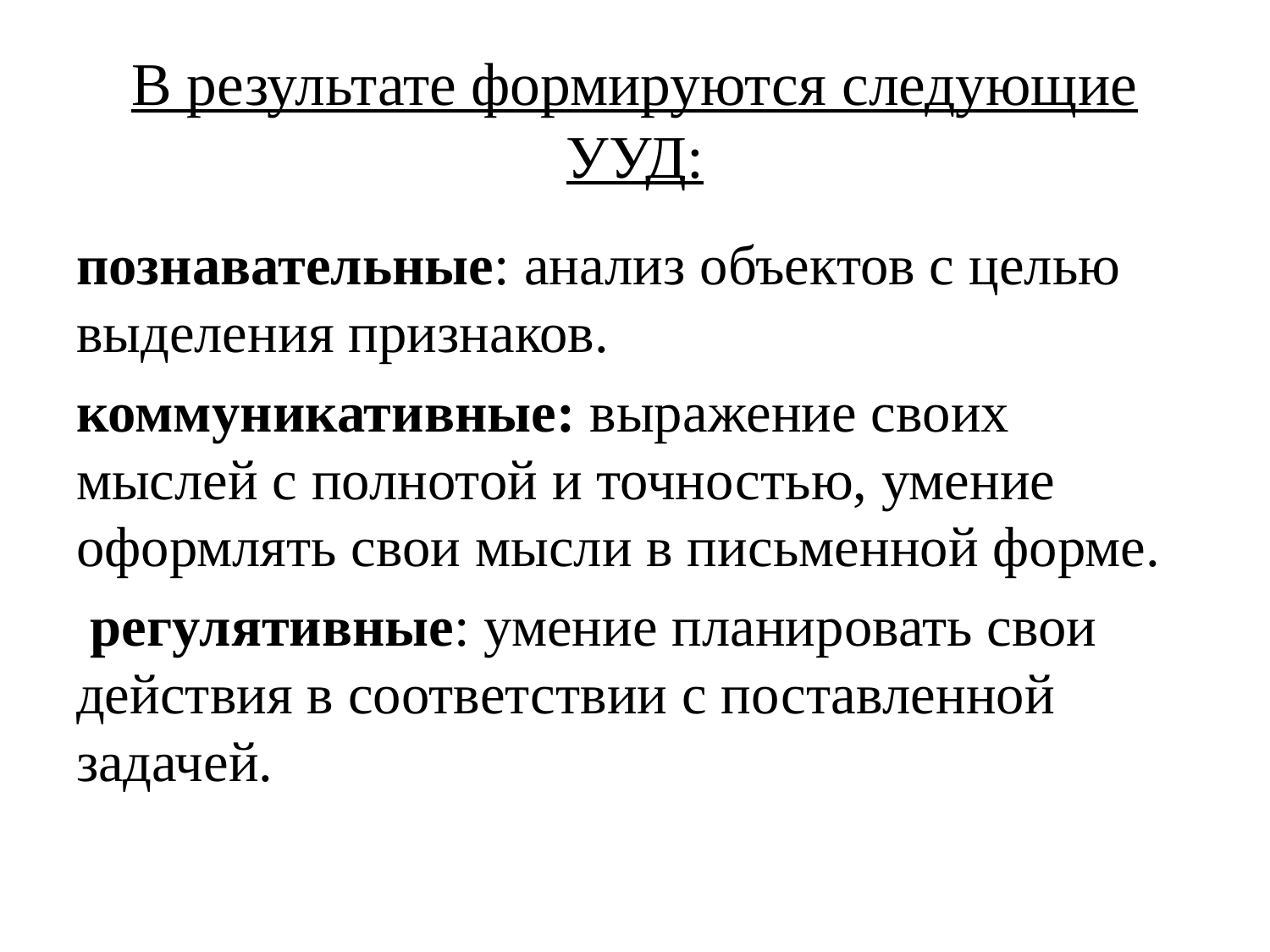

# В результате формируются следующие УУД:
познавательные: анализ объектов с целью выделения признаков.
коммуникативные: выражение своих мыслей с полнотой и точностью, умение оформлять свои мысли в письменной форме.
 регулятивные: умение планировать свои действия в соответствии с поставленной задачей.